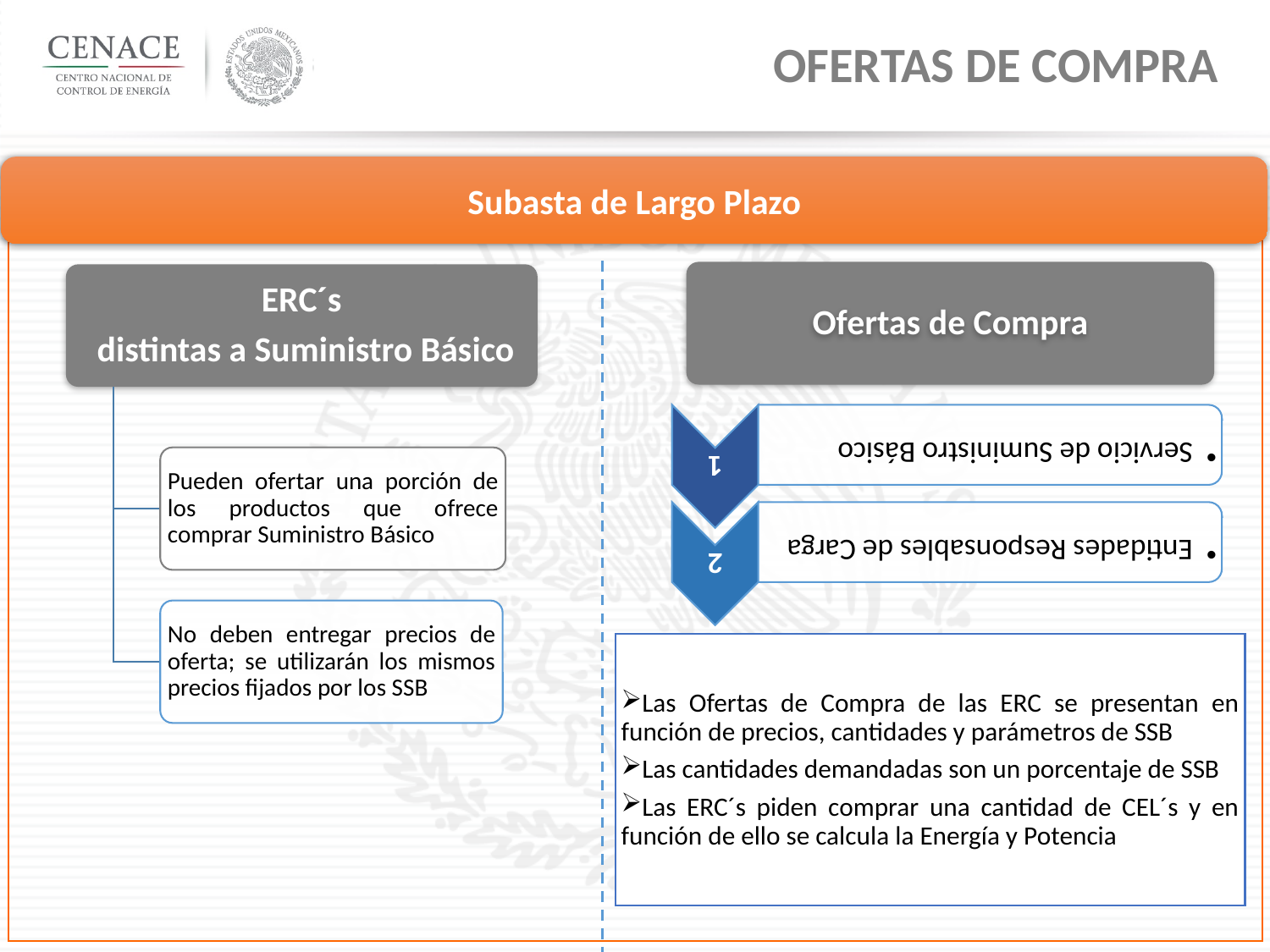

Ofertas de Compra
Subasta de Largo Plazo

ERC´s
 distintas a Suministro Básico
Pueden ofertar una porción de los productos que ofrece comprar Suministro Básico
No deben entregar precios de oferta; se utilizarán los mismos precios fijados por los SSB

Ofertas de Compra
1
Servicio de Suministro Básico
2
Entidades Responsables de Carga
Las Ofertas de Compra de las ERC se presentan en función de precios, cantidades y parámetros de SSB
Las cantidades demandadas son un porcentaje de SSB
Las ERC´s piden comprar una cantidad de CEL´s y en función de ello se calcula la Energía y Potencia
13